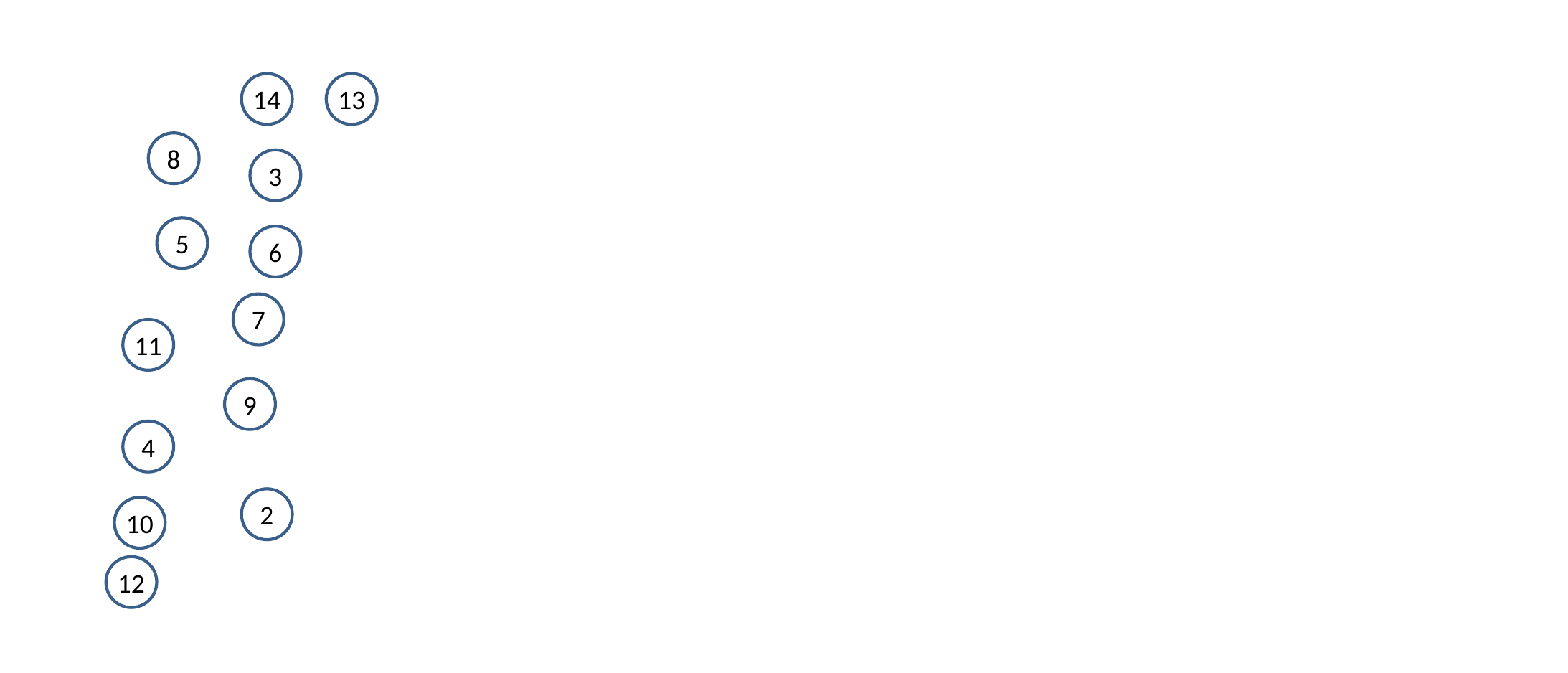

14
13
8
3
5
6
7
11
9
4
2
10
12